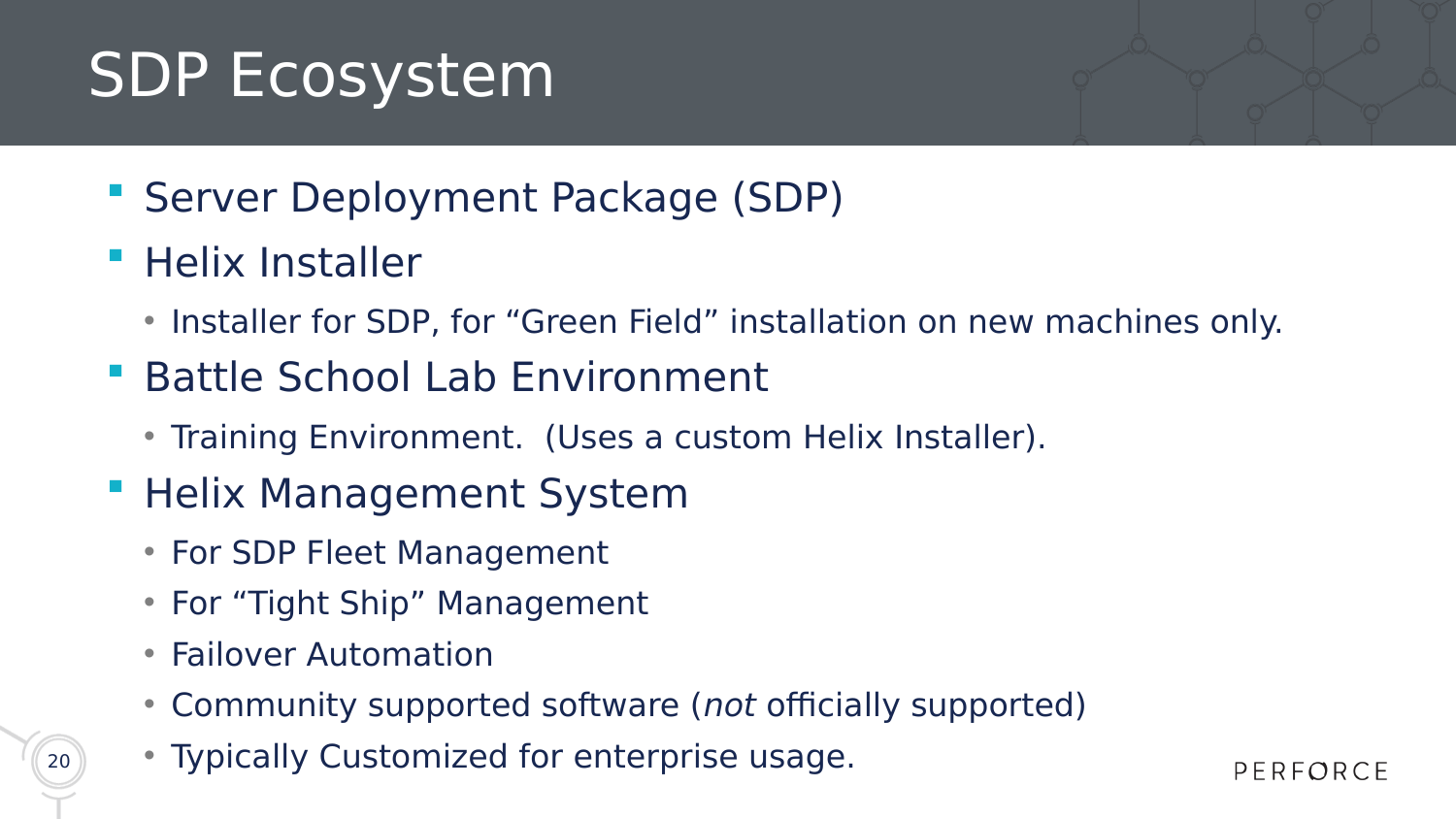

# SDP Ecosystem
Server Deployment Package (SDP)
Helix Installer
Installer for SDP, for “Green Field” installation on new machines only.
Battle School Lab Environment
Training Environment.  (Uses a custom Helix Installer).
Helix Management System
For SDP Fleet Management
For “Tight Ship” Management
Failover Automation
Community supported software (not officially supported)
Typically Customized for enterprise usage.